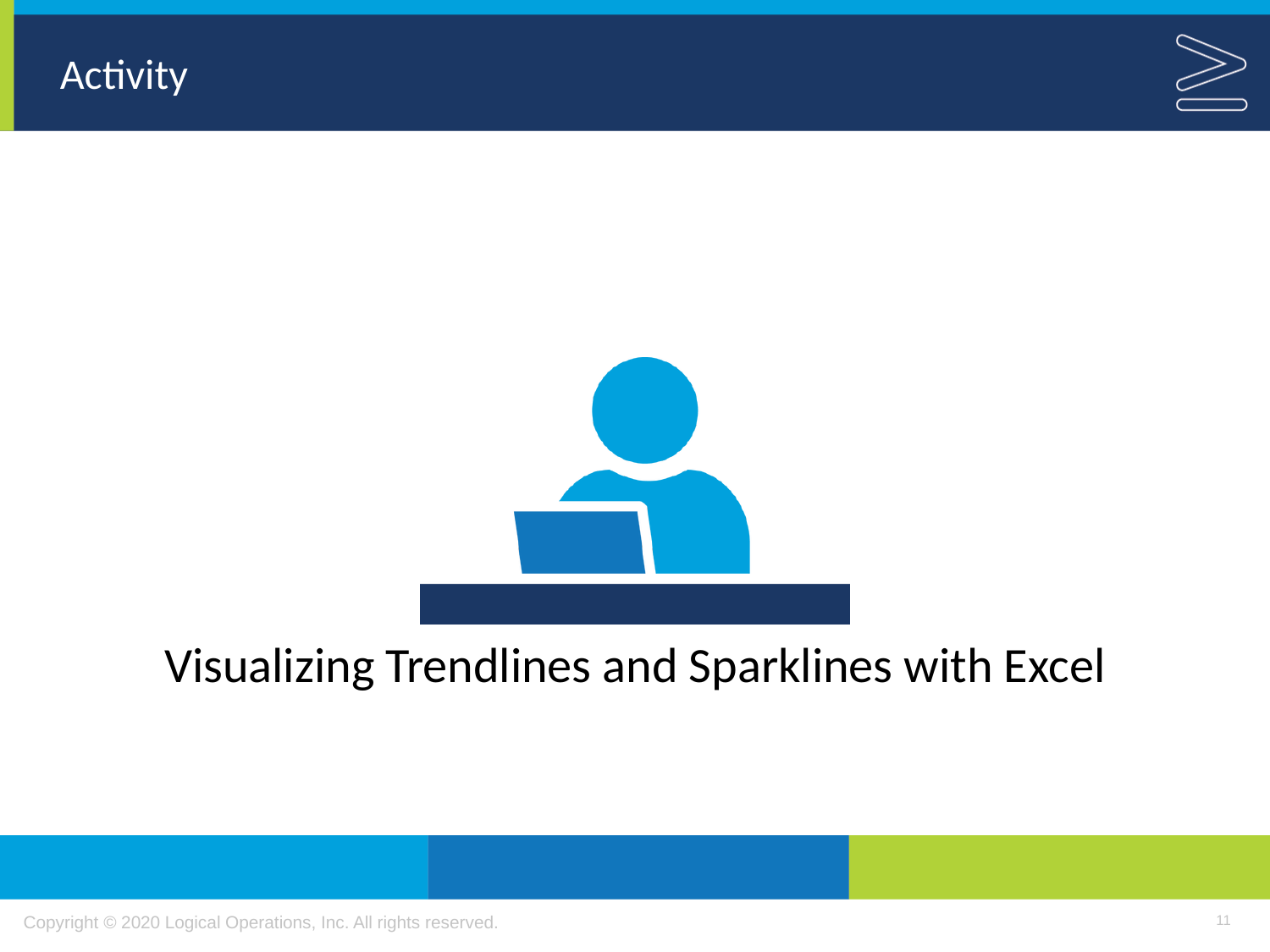

Visualizing Trendlines and Sparklines with Excel
11